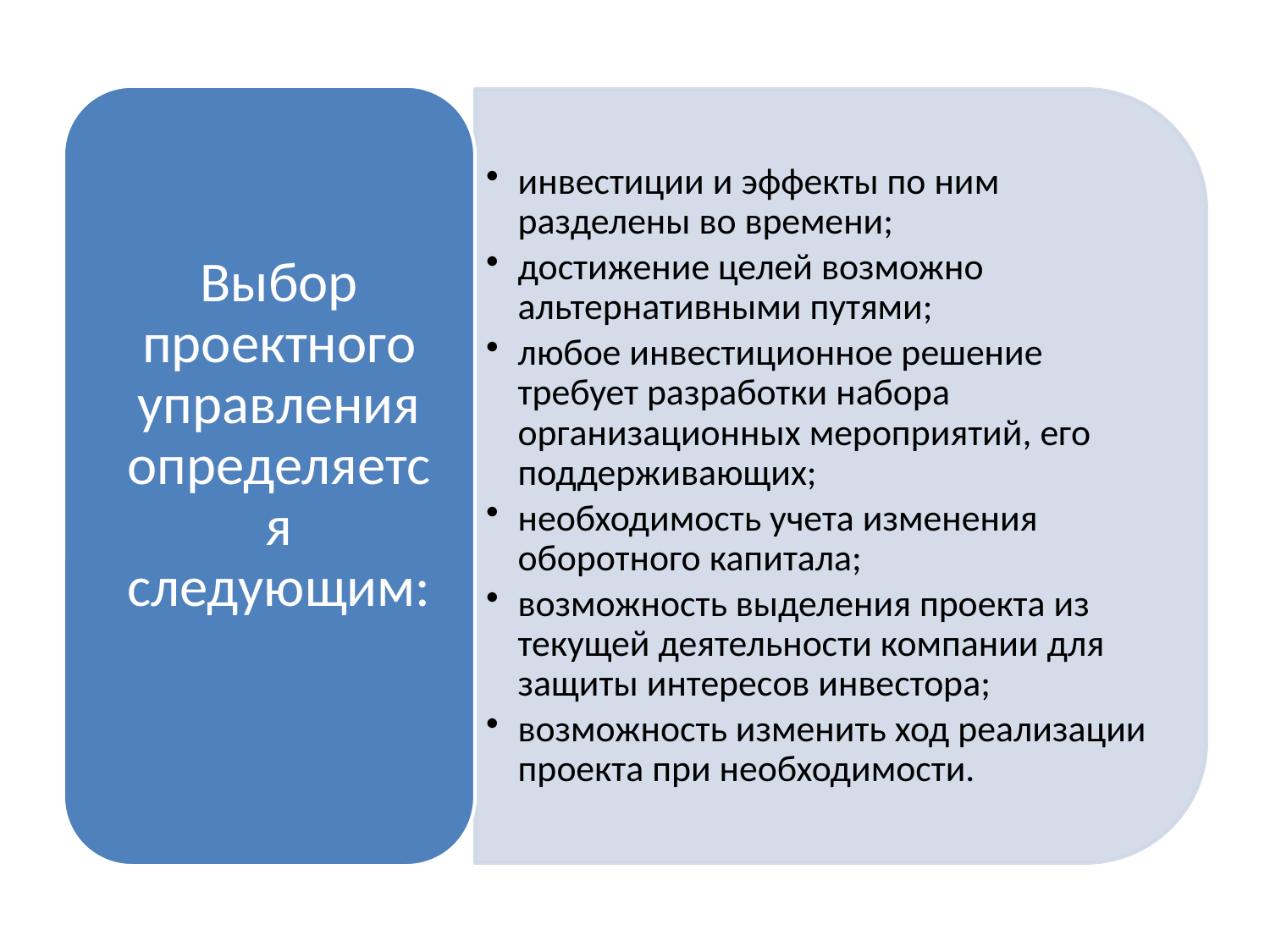

инвестиции и эффекты по ним разделены во времени;
достижение целей возможно альтернативными путями;
любое инвестиционное решение требует разработки набора организационных мероприятий, его поддерживающих;
необходимость учета изменения оборотного капитала;
возможность выделения проекта из текущей деятельности компании для защиты интересов инвестора;
возможность изменить ход реализации проекта при необходимости.
Выбор проектного управления определяется следующим: